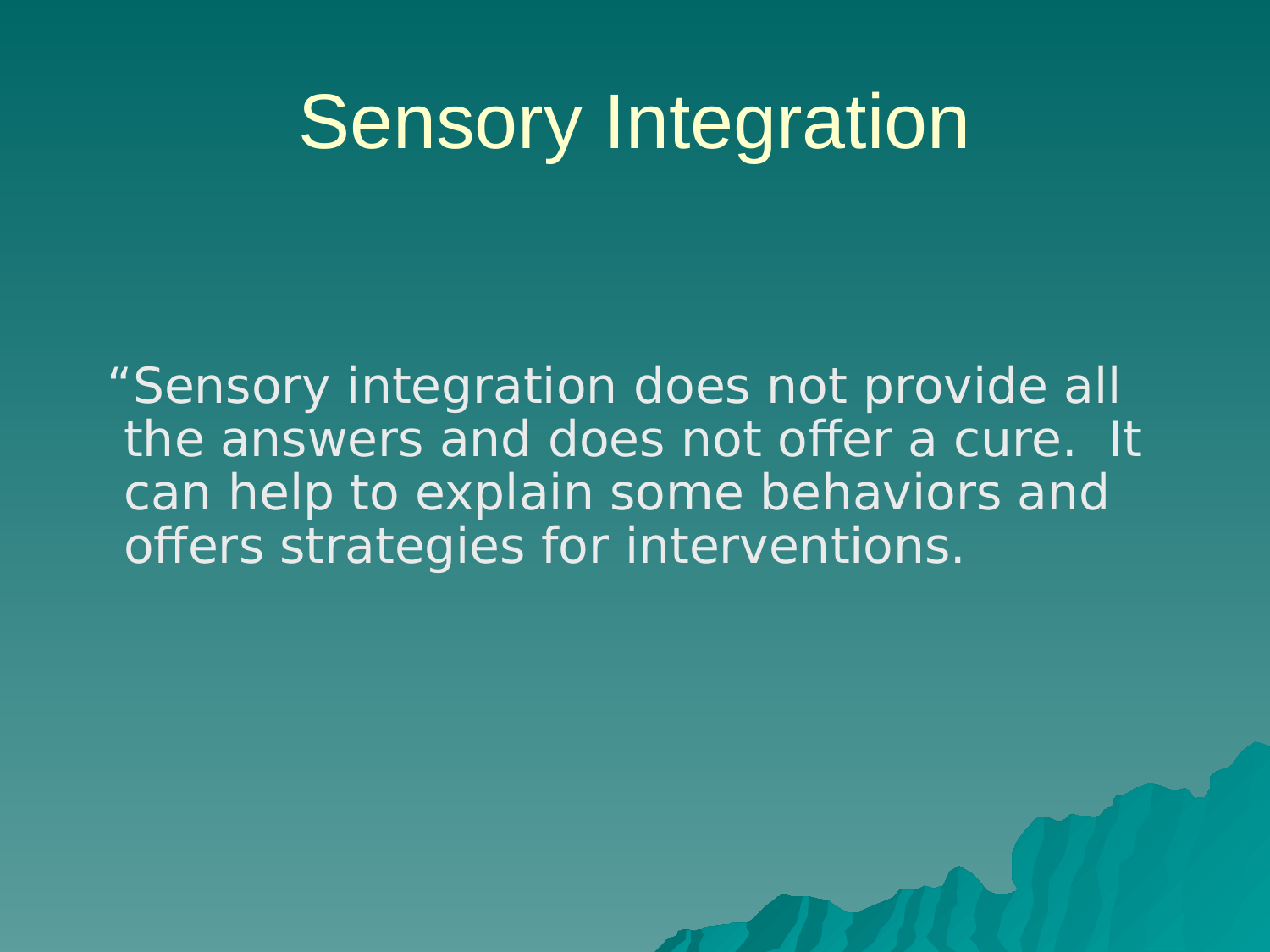

# Sensory Integration

  “Sensory integration does not provide all the answers and does not offer a cure.  It can help to explain some behaviors and offers strategies for interventions.